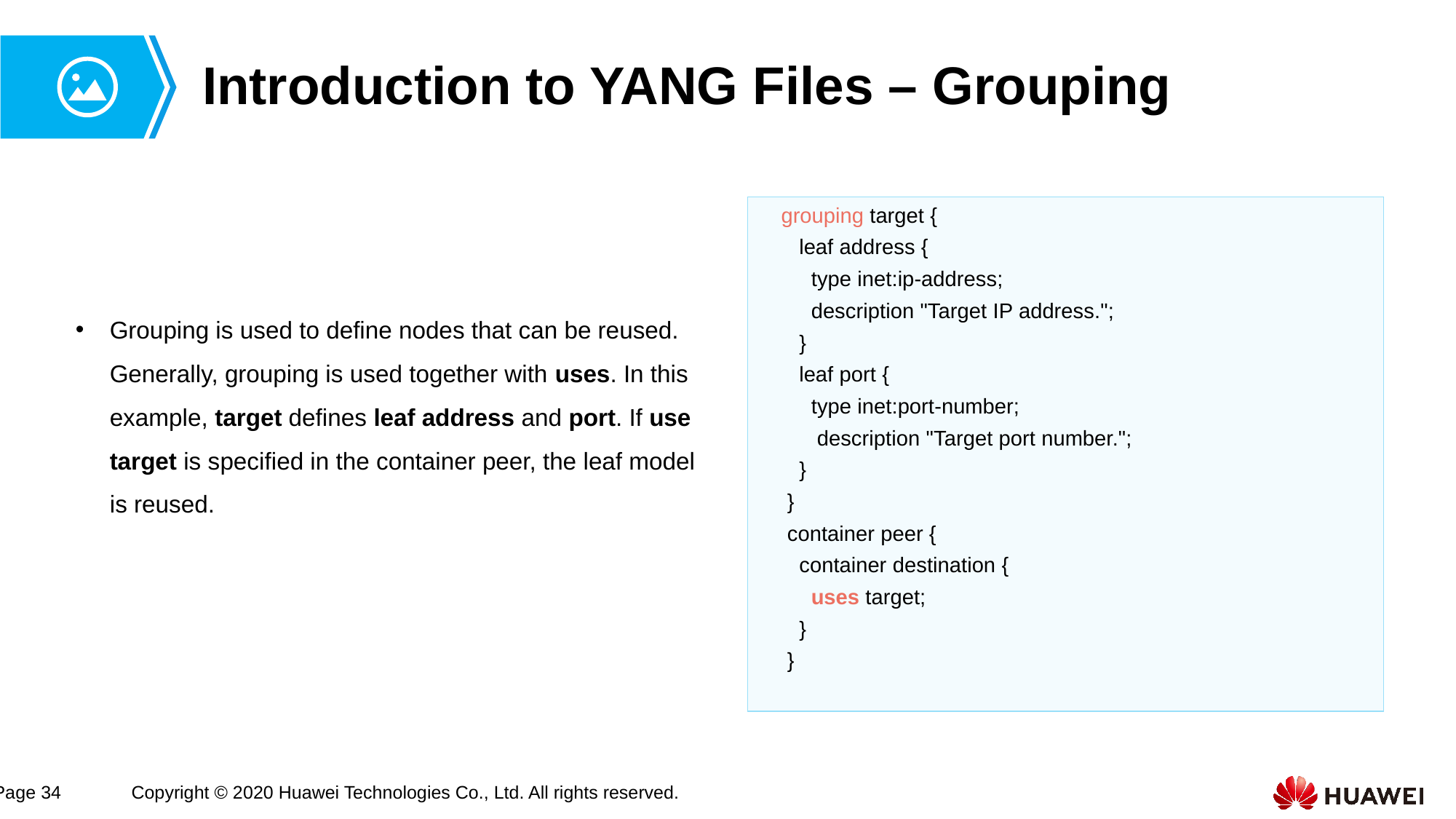

# Introduction to YANG Files – Grouping
    grouping target {
       leaf address {
         type inet:ip-address;
         description "Target IP address.";
       }
       leaf port {
         type inet:port-number;
          description "Target port number.";
       }
     }
     container peer {
       container destination {
         uses target;
       }
     }
Grouping is used to define nodes that can be reused. Generally, grouping is used together with uses. In this example, target defines leaf address and port. If use target is specified in the container peer, the leaf model is reused.